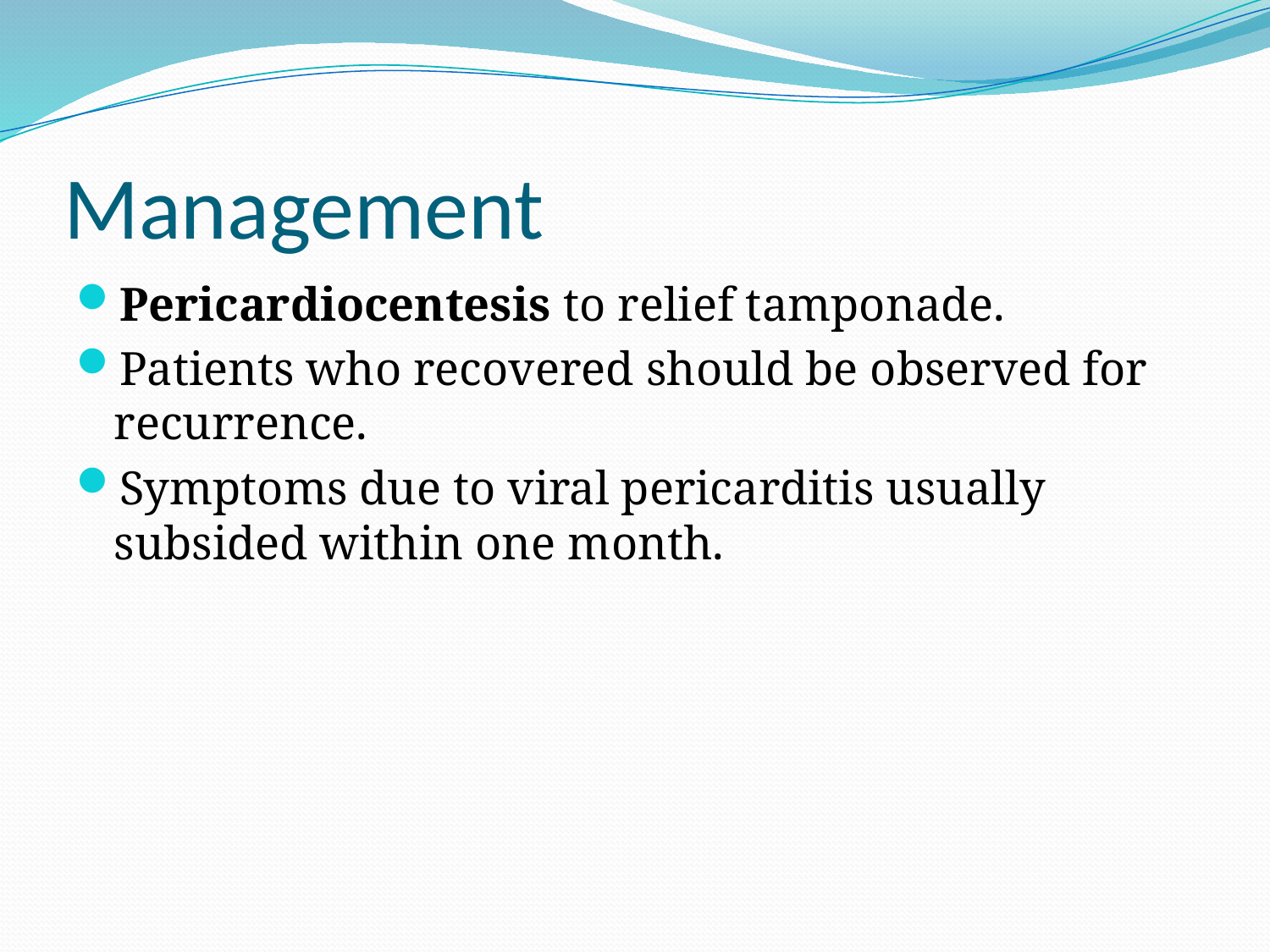

# Management
Pericardiocentesis to relief tamponade.
Patients who recovered should be observed for recurrence.
Symptoms due to viral pericarditis usually subsided within one month.